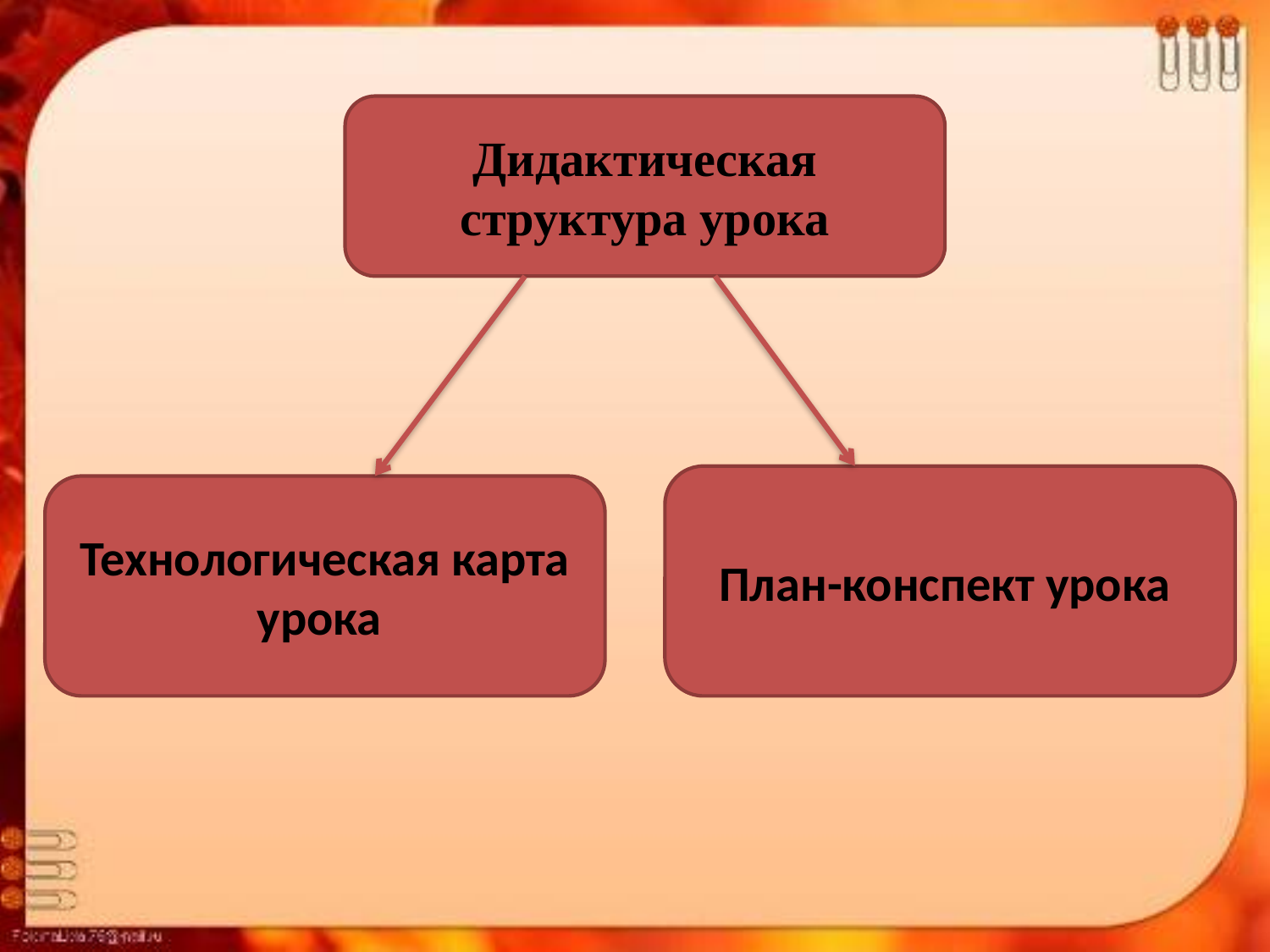

Дидактическая структура урока
План-конспект урока
Технологическая карта урока